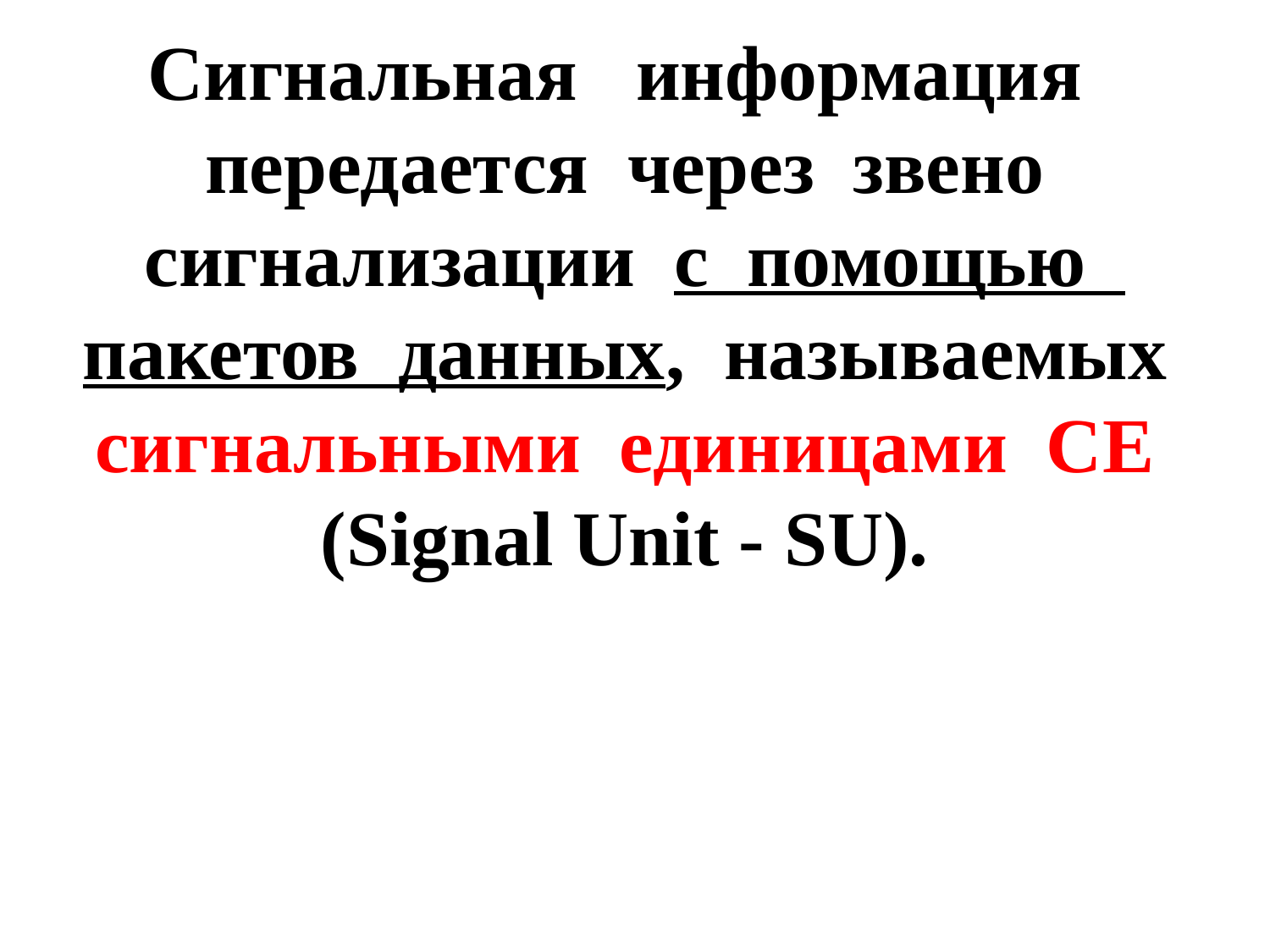

# Сигнальная   информация   передается  через  звено  сигнализации  с  помощью пакетов  данных,  называемых сигнальными  единицами  СЕ (Signal Unit - SU).